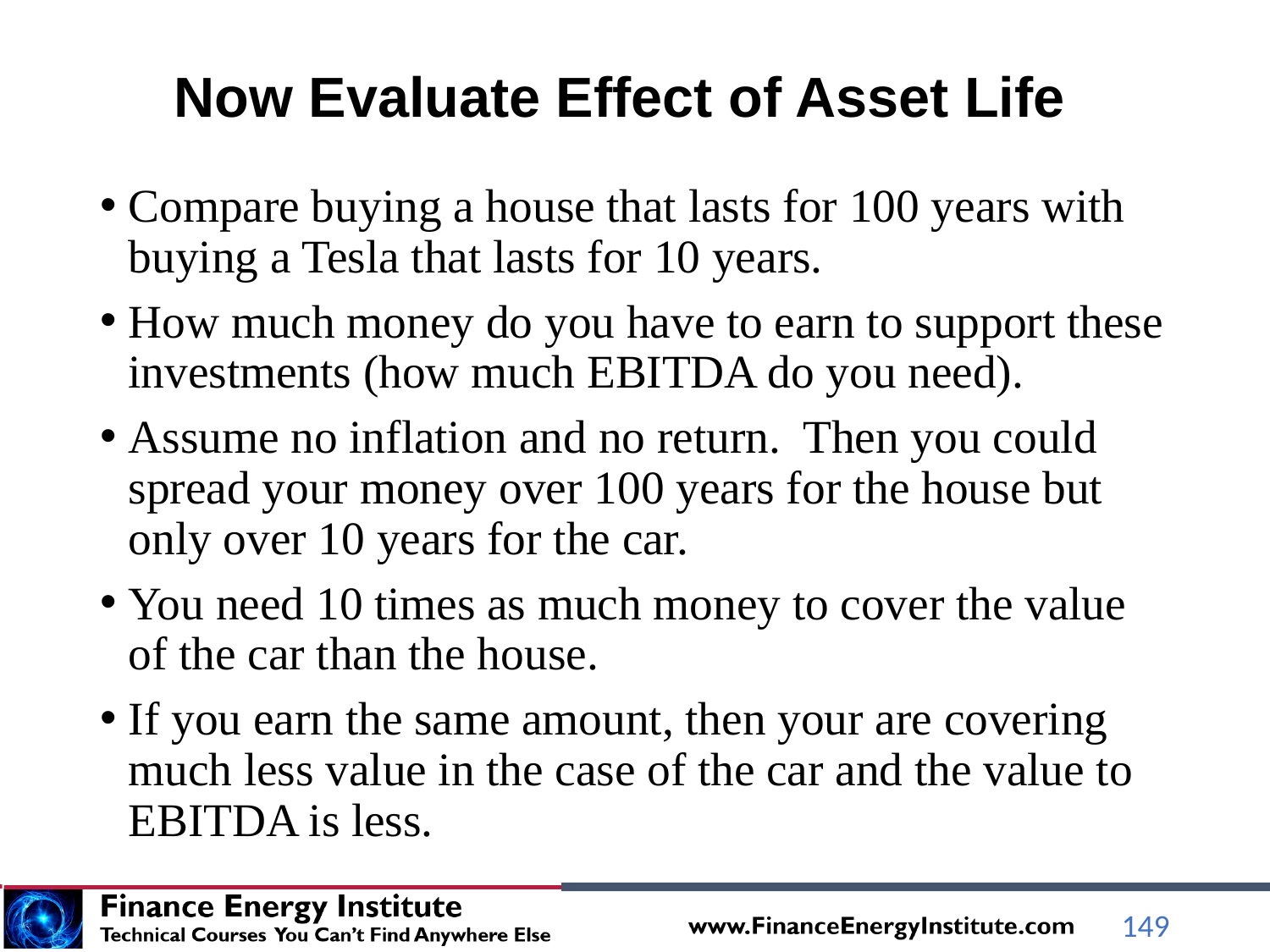

# Now Evaluate Effect of Asset Life
Compare buying a house that lasts for 100 years with buying a Tesla that lasts for 10 years.
How much money do you have to earn to support these investments (how much EBITDA do you need).
Assume no inflation and no return.  Then you could spread your money over 100 years for the house but only over 10 years for the car.
You need 10 times as much money to cover the value of the car than the house.
If you earn the same amount, then your are covering much less value in the case of the car and the value to EBITDA is less.
149